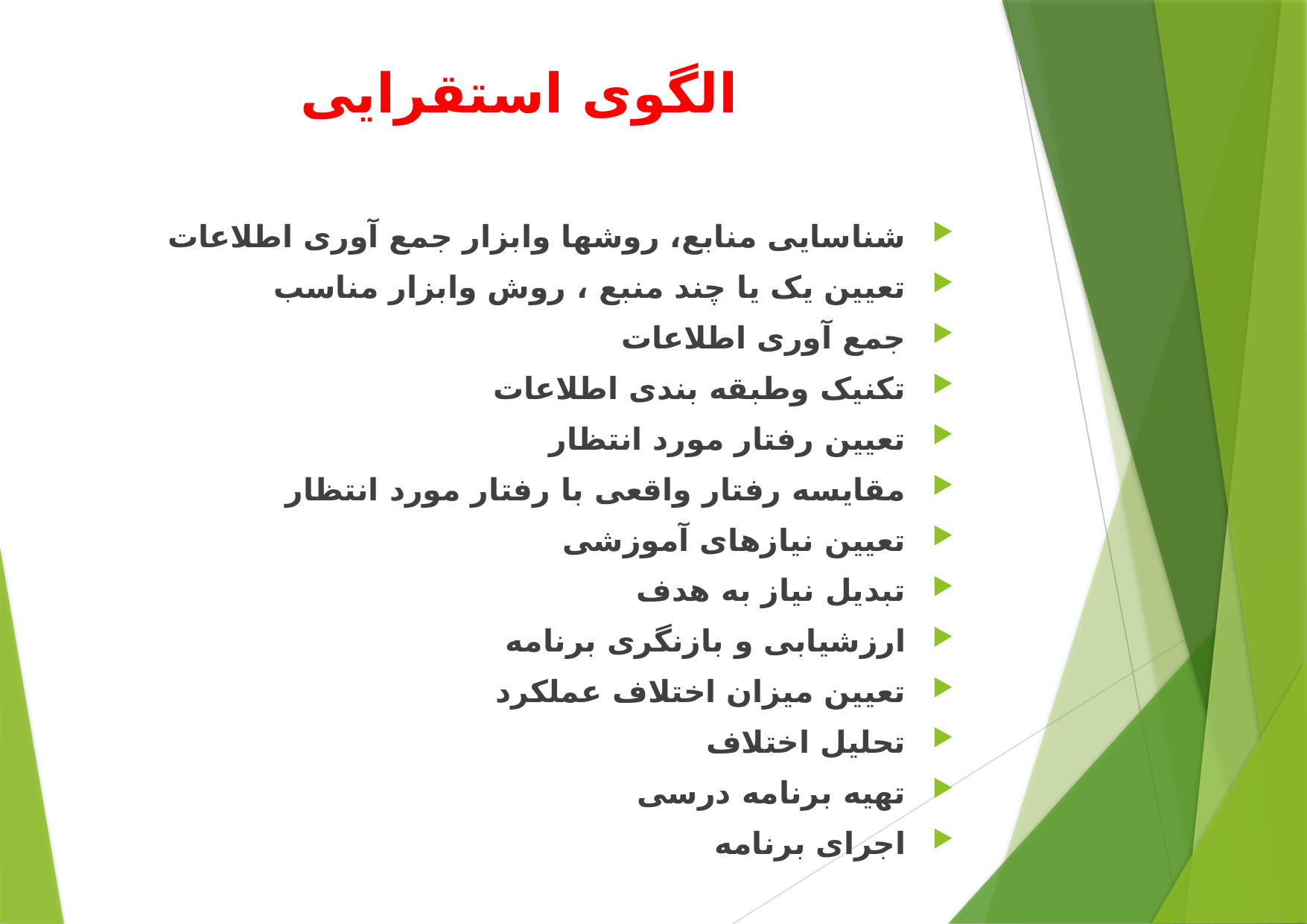

الگوی استقرایی

شناسایی منابع، روشها وابزار جمع آوری اطلاعات
تعیین یک یا چند منبع ، روش وابزار مناسب
جمع آوری اطلاعات
تکنیک وطبقه بندی اطلاعات
تعیین رفتار مورد انتظار
مقایسه رفتار واقعی با رفتار مورد انتظار
تعیین نیازهای آموزشی
تبدیل نیاز به هدف
ارزشیابی و بازنگری برنامه
تعیین میزان اختلاف عملکرد
تحلیل اختلاف
تهیه برنامه درسی
اجرای برنامه